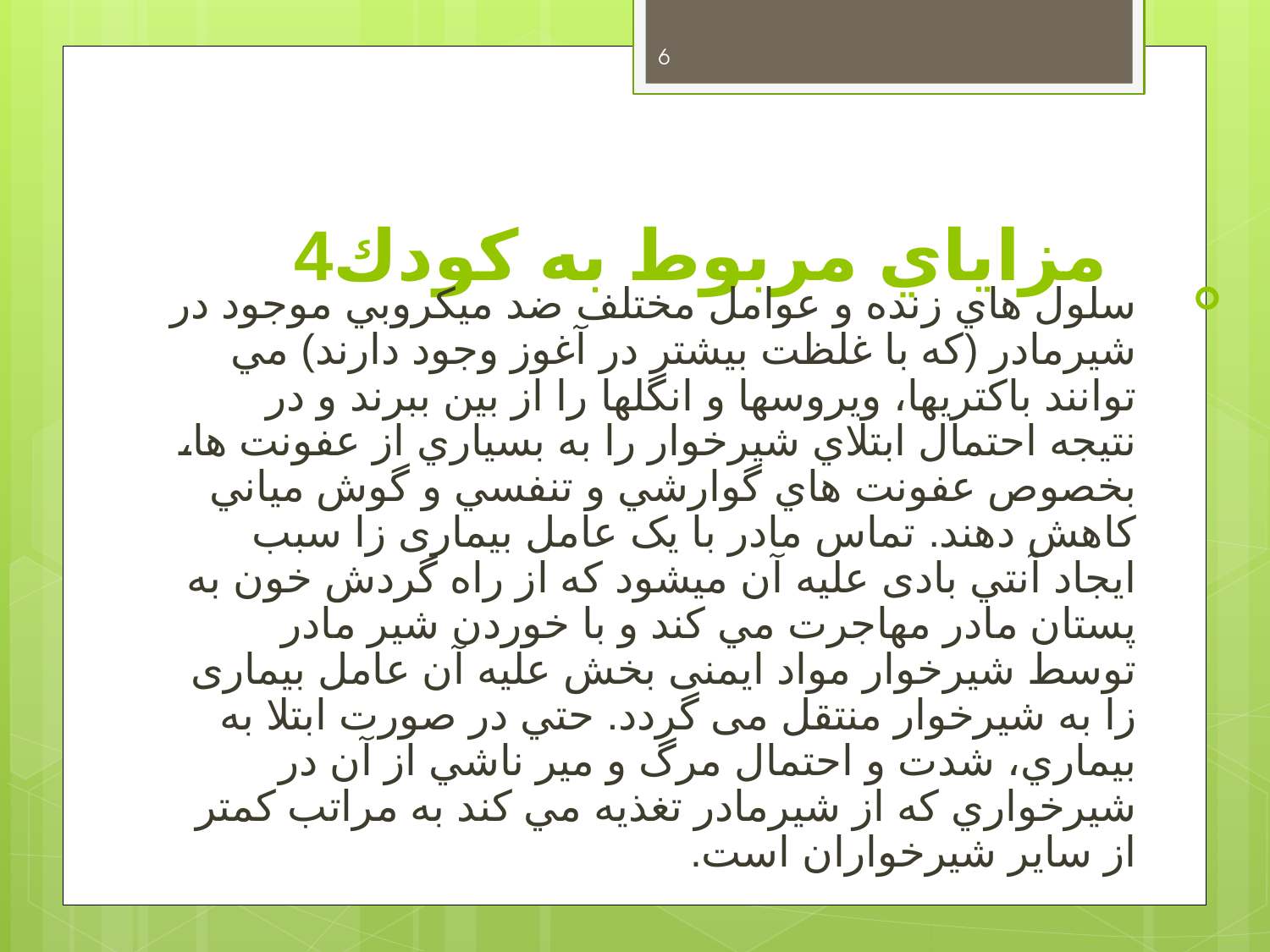

6
# مزاياي مربوط به كودك4
سلول هاي زنده و عوامل مختلف ضد ميكروبي موجود در شيرمادر (كه با غلظت بيشتر در آغوز وجود دارند) مي توانند باكتريها، ويروسها و انگلها را از بين ببرند و در نتيجه احتمال ابتلاي شيرخوار را به بسياري از عفونت ها، بخصوص عفونت هاي گوارشي و تنفسي و گوش مياني كاهش دهند. تماس مادر با يک عامل بيماری زا سبب ايجاد آنتي بادی عليه آن ميشود که از راه گردش خون به پستان مادر مهاجرت مي کند و با خوردن شير مادر توسط شيرخوار مواد ايمنی بخش عليه آن عامل بيماری زا به شيرخوار منتقل می گردد. حتي در صورت ابتلا به بيماري، ‌شدت و احتمال مرگ و مير ناشي از آن در شيرخواري كه از شيرمادر تغذيه مي كند به مراتب كمتر از ساير شيرخواران است.